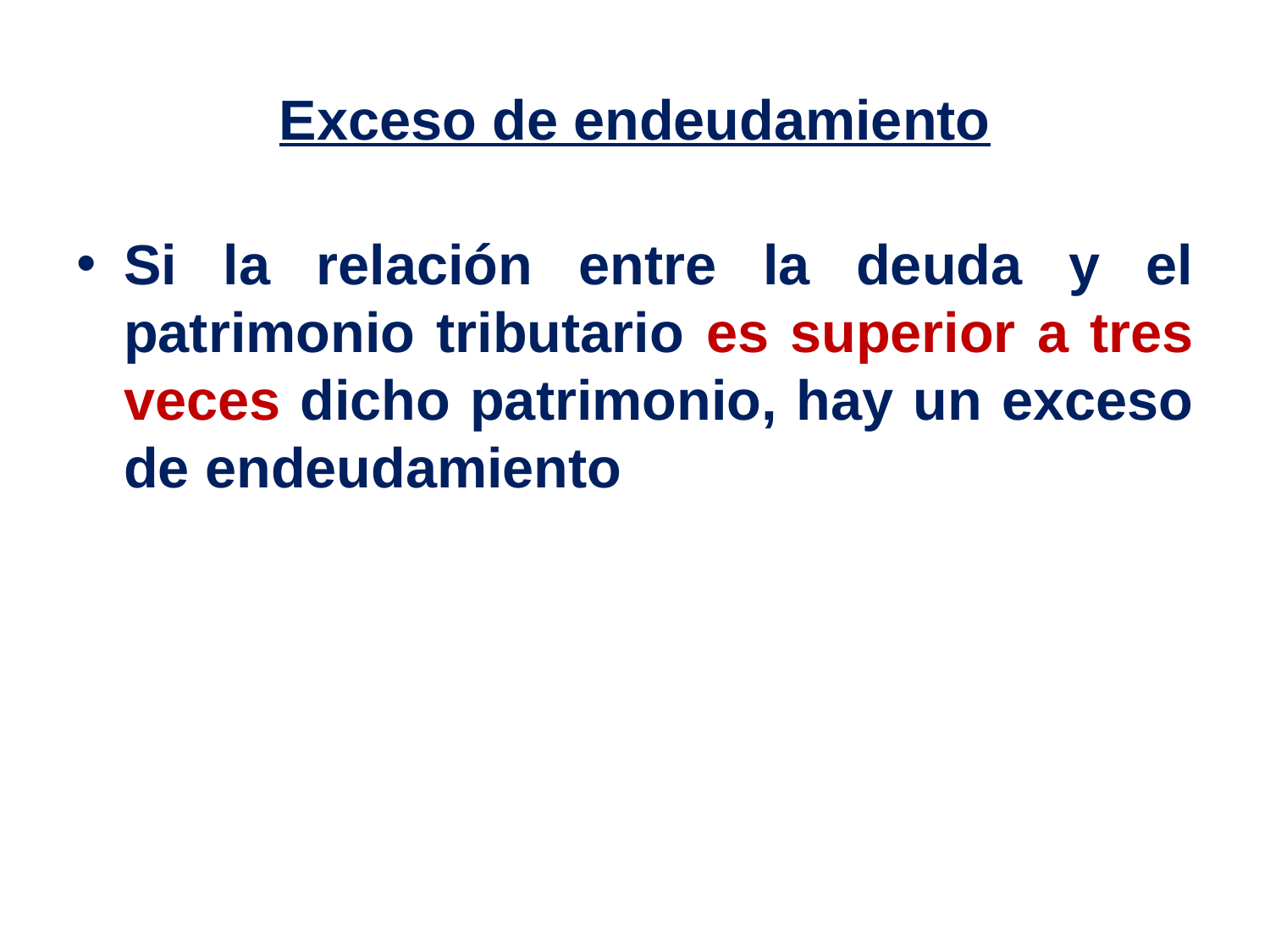

# Exceso de endeudamiento
Si la relación entre la deuda y el patrimonio tributario es superior a tres veces dicho patrimonio, hay un exceso de endeudamiento